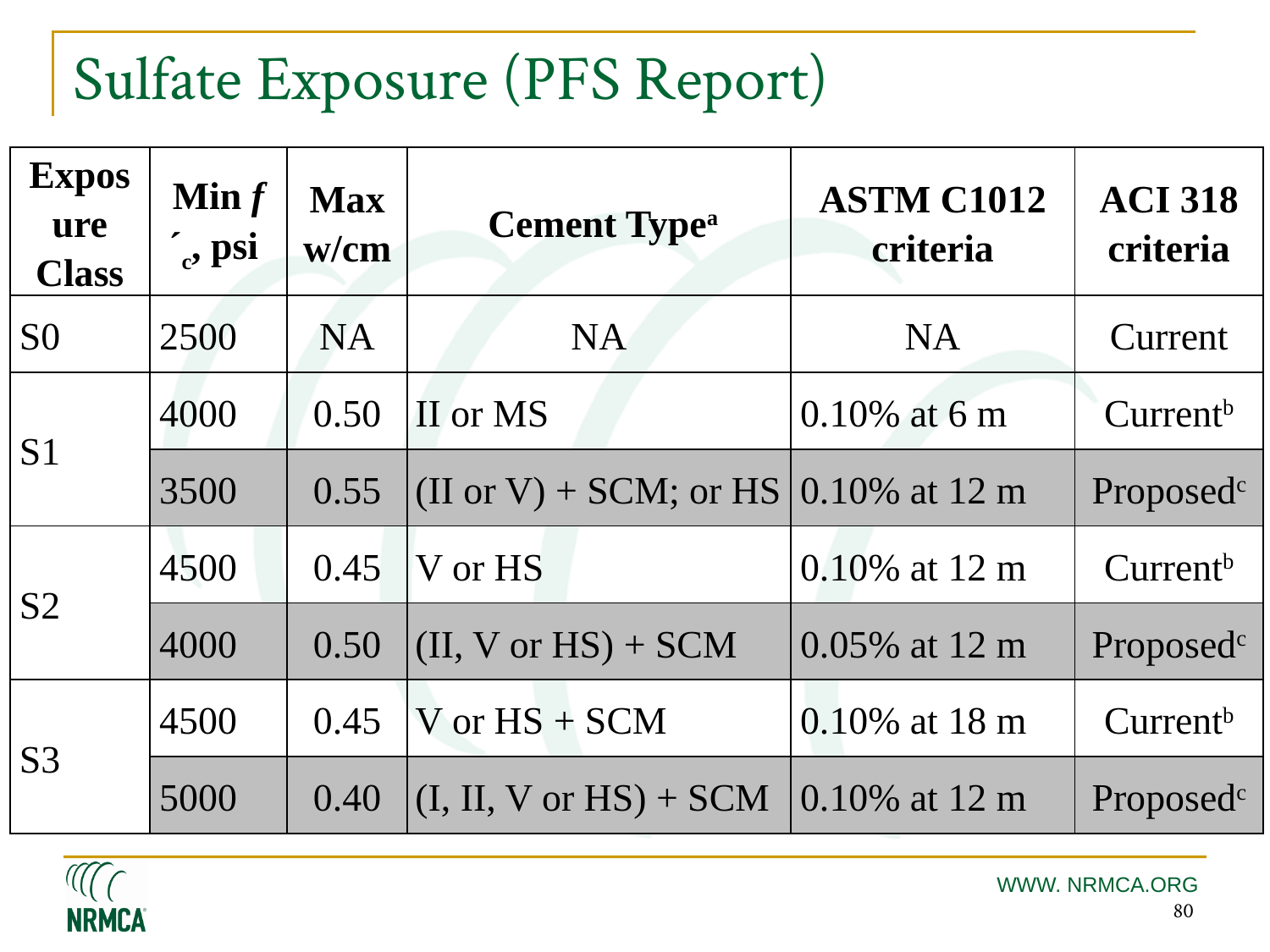

# Sulfate Exposure (PFS Report)
| Exposure Class | Min f´c, psi | Max w/cm | Cement Typea | ASTM C1012 criteria | ACI 318 criteria |
| --- | --- | --- | --- | --- | --- |
| S0 | 2500 | NA | NA | NA | Current |
| S1 | 4000 | 0.50 | II or MS | 0.10% at 6 m | Currentb |
|  | 3500 | 0.55 | (II or V) + SCM; or HS | 0.10% at 12 m | Proposedc |
| S2 | 4500 | 0.45 | V or HS | 0.10% at 12 m | Currentb |
|  | 4000 | 0.50 | (II, V or HS) + SCM | 0.05% at 12 m | Proposedc |
| S3 | 4500 | 0.45 | V or HS + SCM | 0.10% at 18 m | Currentb |
|  | 5000 | 0.40 | (I, II, V or HS) + SCM | 0.10% at 12 m | Proposedc |
80